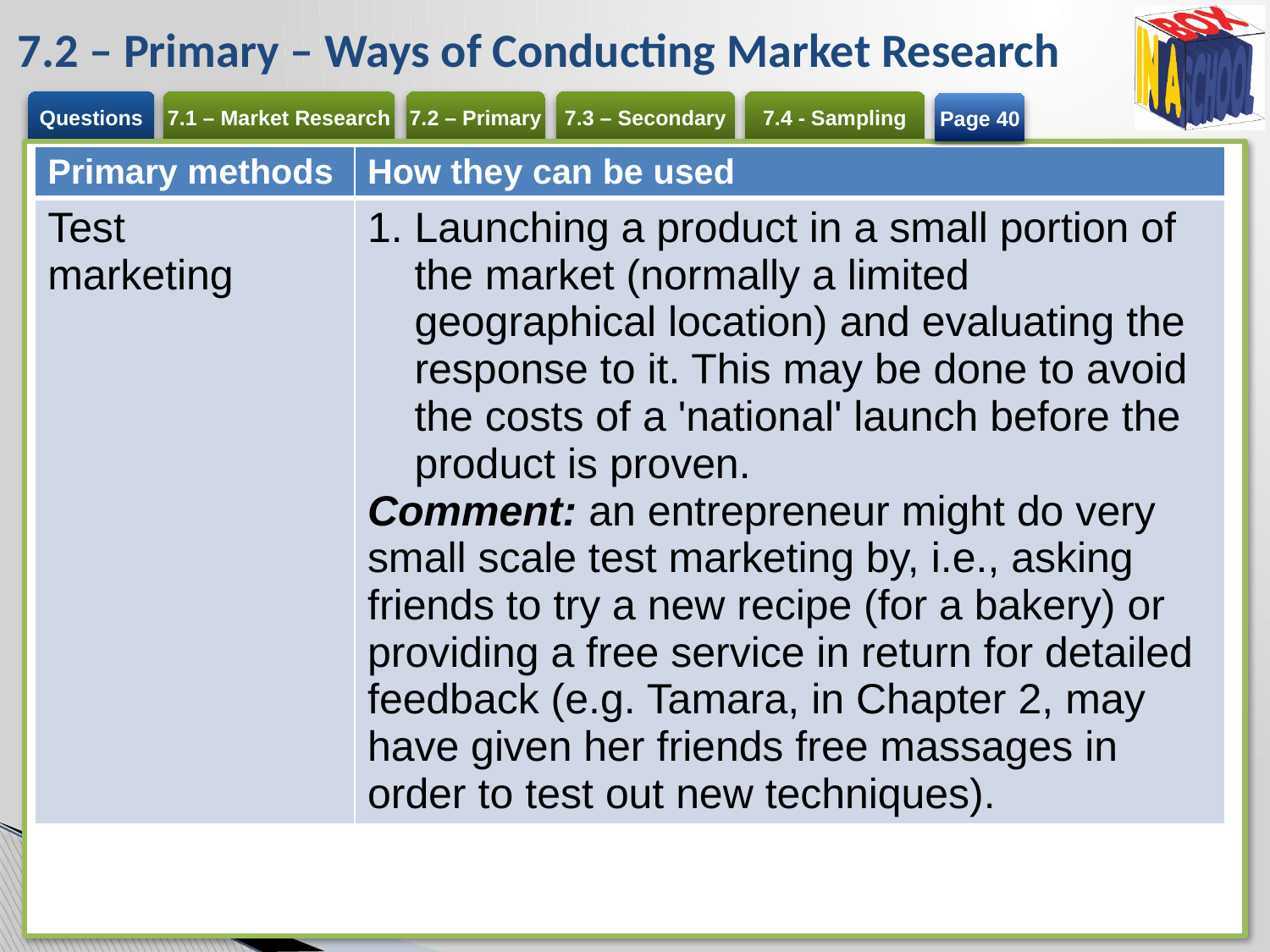

# 7.2 – Primary – Ways of Conducting Market Research
Page 40
| Primary methods | How they can be used |
| --- | --- |
| Test marketing | Launching a product in a small portion of the market (normally a limited geographical location) and evaluating the response to it. This may be done to avoid the costs of a 'national' launch before the product is proven. Comment: an entrepreneur might do very small scale test marketing by, i.e., asking friends to try a new recipe (for a bakery) or providing a free service in return for detailed feedback (e.g. Tamara, in Chapter 2, may have given her friends free massages in order to test out new techniques). |